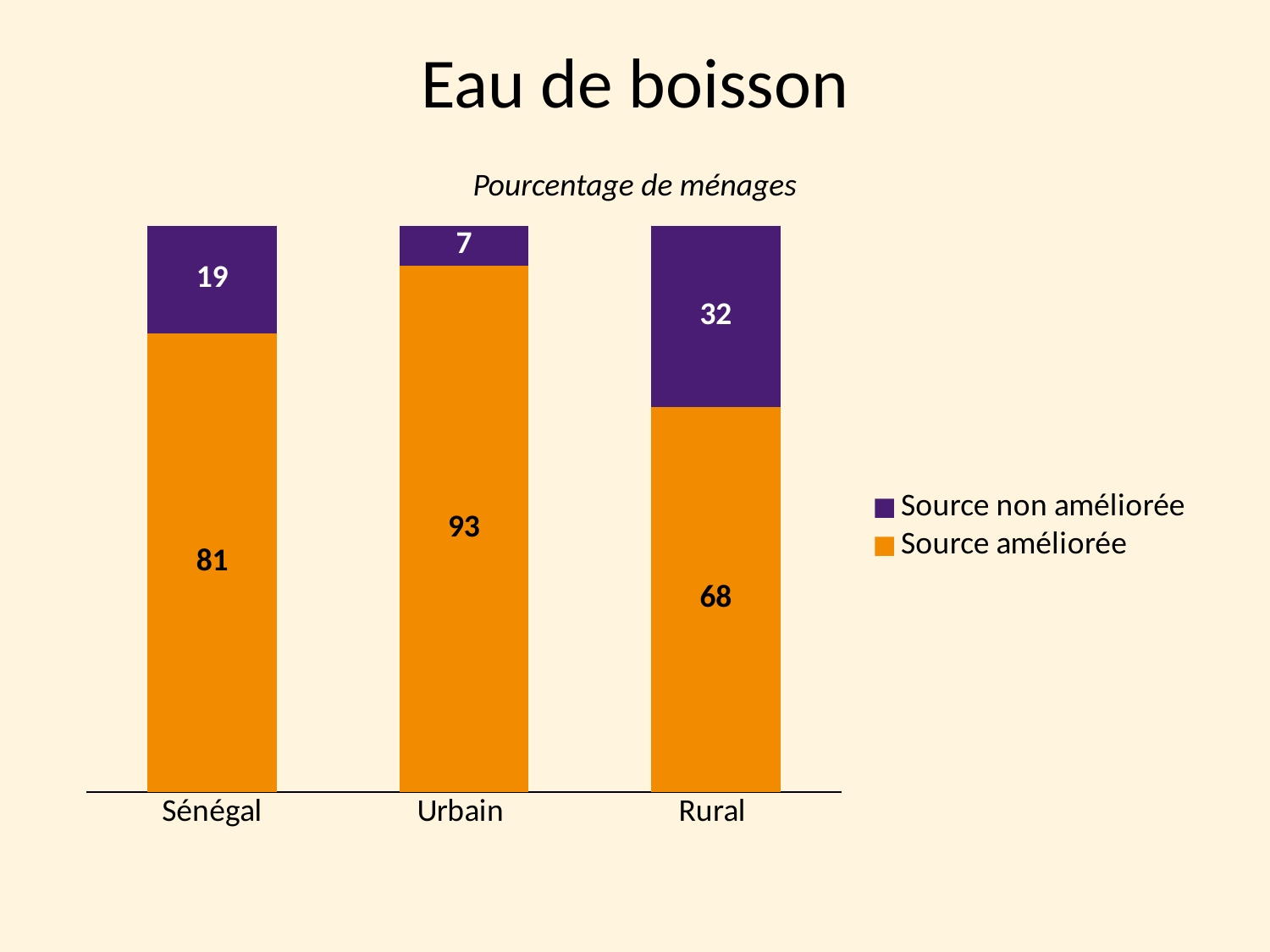

# Eau de boisson
Pourcentage de ménages

### Chart

| Category | Source améliorée | Source non améliorée |
|---|---|---|
| Sénégal | 81.0 | 19.0 |
| Urbain  | 93.0 | 7.0 |
| Rural  | 68.0 | 32.0 |